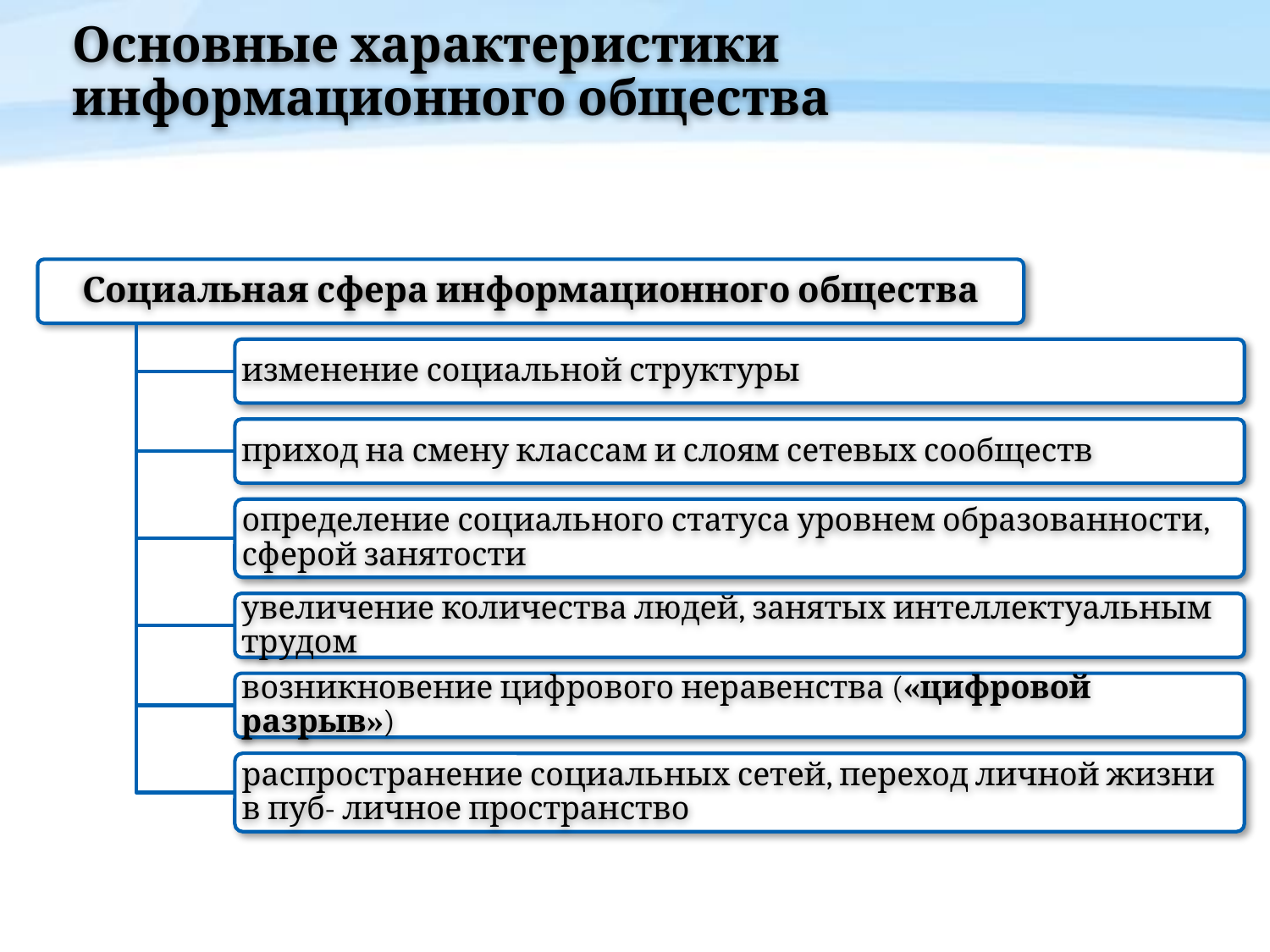

# Основные характеристики информационного общества

Социальная сфера информационного общества

изменение социальной структуры

приход на смену классам и слоям сетевых сообществ

определение социального статуса уровнем образованности, сферой занятости

увеличение количества людей, занятых интеллектуальным трудом

возникновение цифрового неравенства («цифровой разрыв»)

распространение социальных сетей, переход личной жизни в пуб- личное пространство